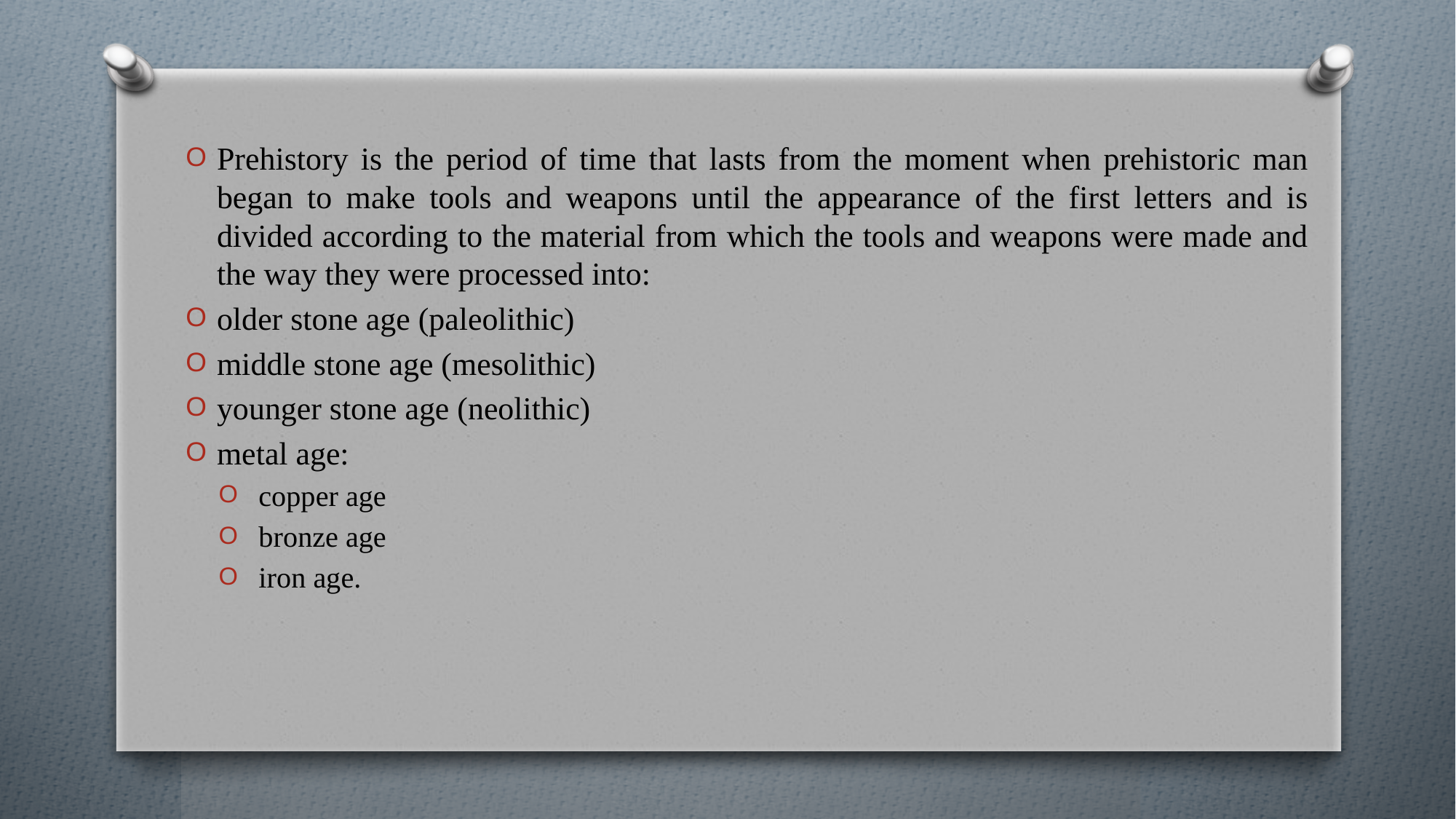

Prehistory is the period of time that lasts from the moment when prehistoric man began to make tools and weapons until the appearance of the first letters and is divided according to the material from which the tools and weapons were made and the way they were processed into:
older stone age (paleolithic)
middle stone age (mesolithic)
younger stone age (neolithic)
metal age:
copper age
bronze age
iron age.